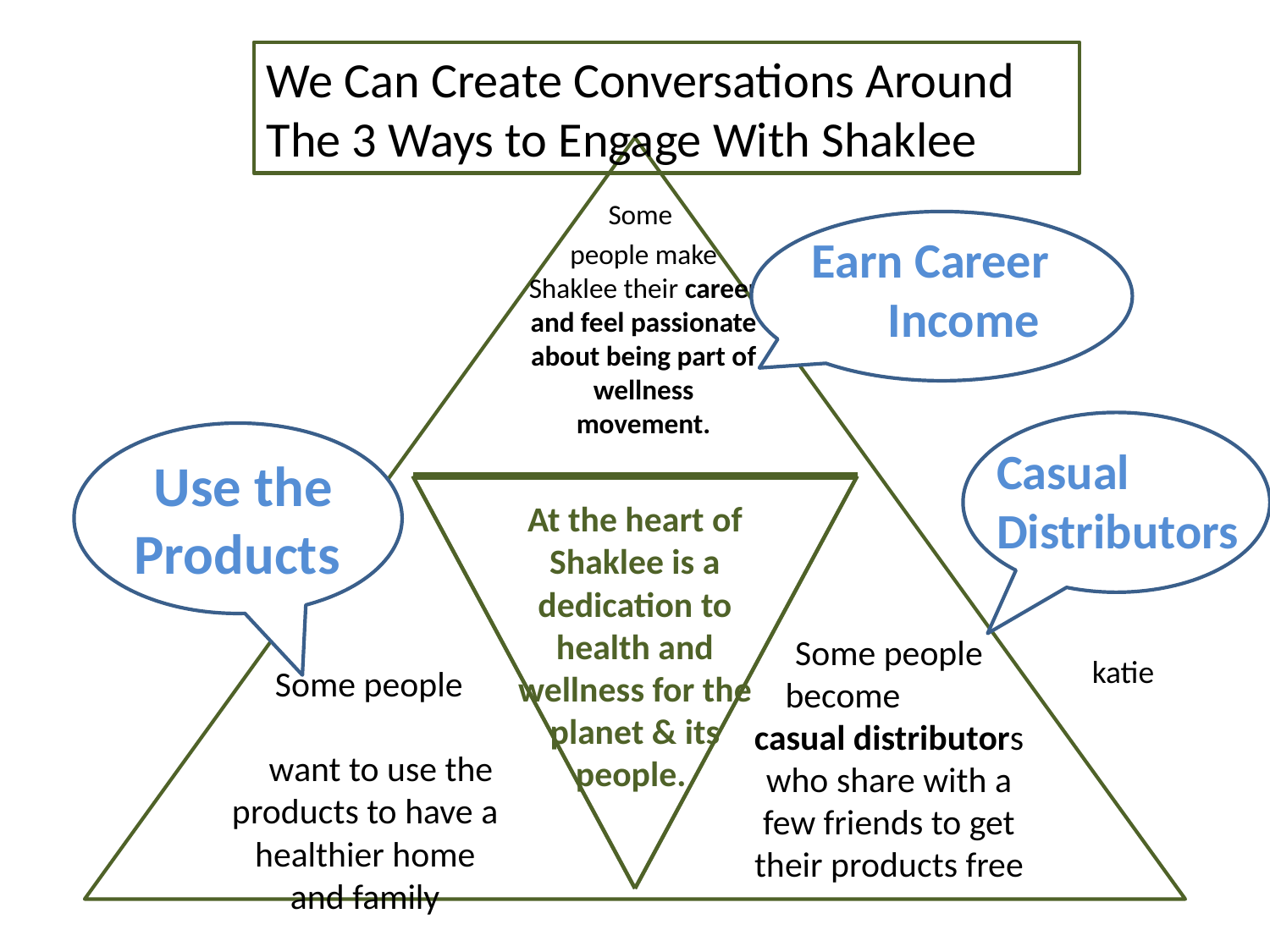

We Can Create Conversations Around 	   The 3 Ways to Engage With Shaklee

	Some
	people make Shaklee their career and feel passionate about being part of wellness movement.

Earn Career       Income

Casual
Distributors
Use the Products
# At the heart of Shaklee is a dedication to health and wellness for the planet & its people.
Some people become 	           casual distributors who share with a few friends to get their products free
katie
      Some people                                              want to use the products to have a healthier home and family